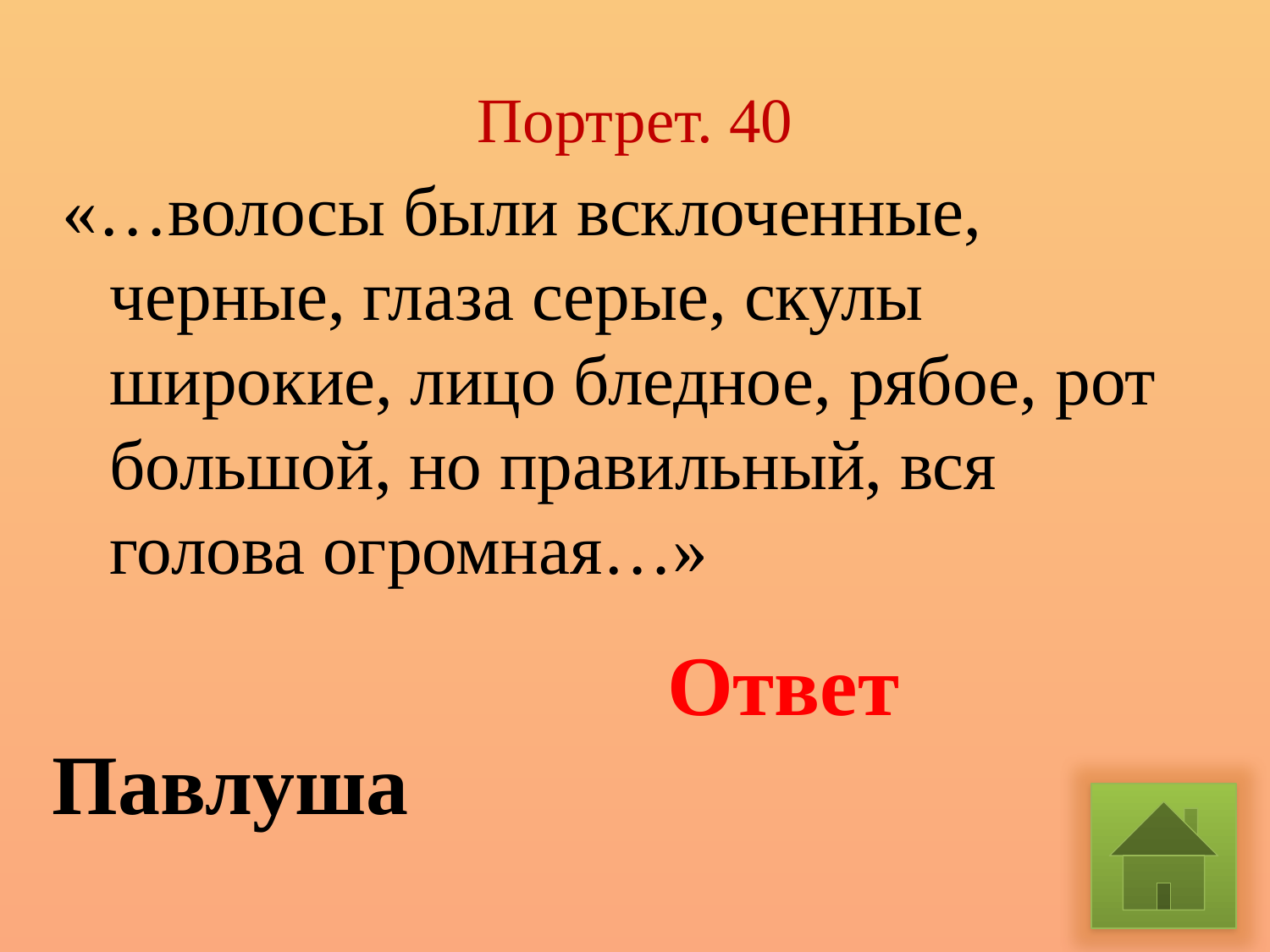

# Портрет. 40
«…волосы были всклоченные, черные, глаза серые, скулы широкие, лицо бледное, рябое, рот большой, но правильный, вся голова огромная…»
Ответ
Павлуша